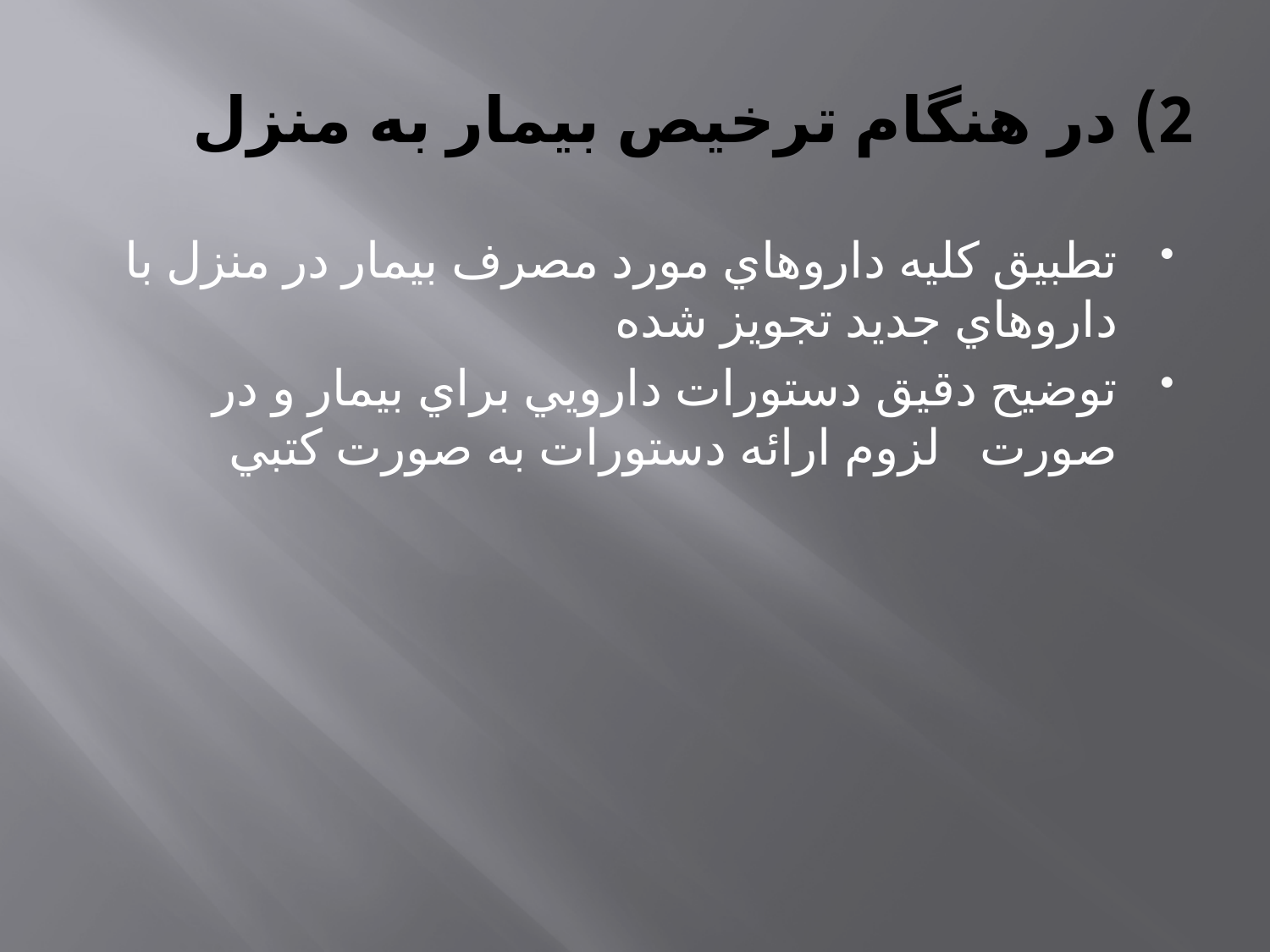

# 2) در هنگام ترخيص بيمار به منزل
تطبيق كليه داروهاي مورد مصرف بيمار در منزل با داروهاي جديد تجويز شده
توضيح دقيق دستورات دارويي براي بيمار و در صورت   لزوم ارائه دستورات به صورت كتبي